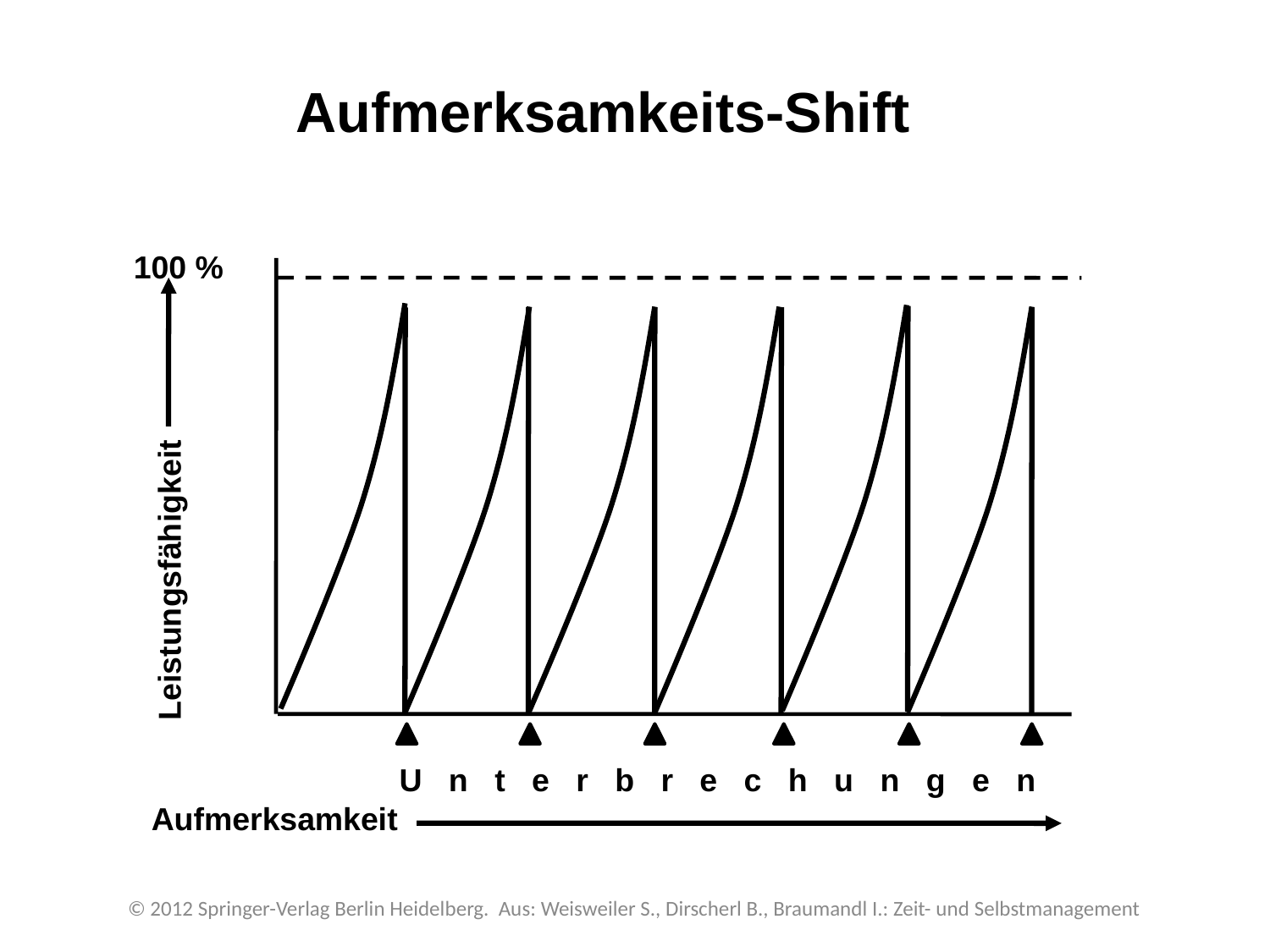

Aufmerksamkeits-Shift
100 %
Leistungsfähigkeit

U   n   t   e   r   b   r   e   c   h   u   n   g   e   n
Aufmerksamkeit
© 2012 Springer-Verlag Berlin Heidelberg.  Aus: Weisweiler S., Dirscherl B., Braumandl I.: Zeit- und Selbstmanagement